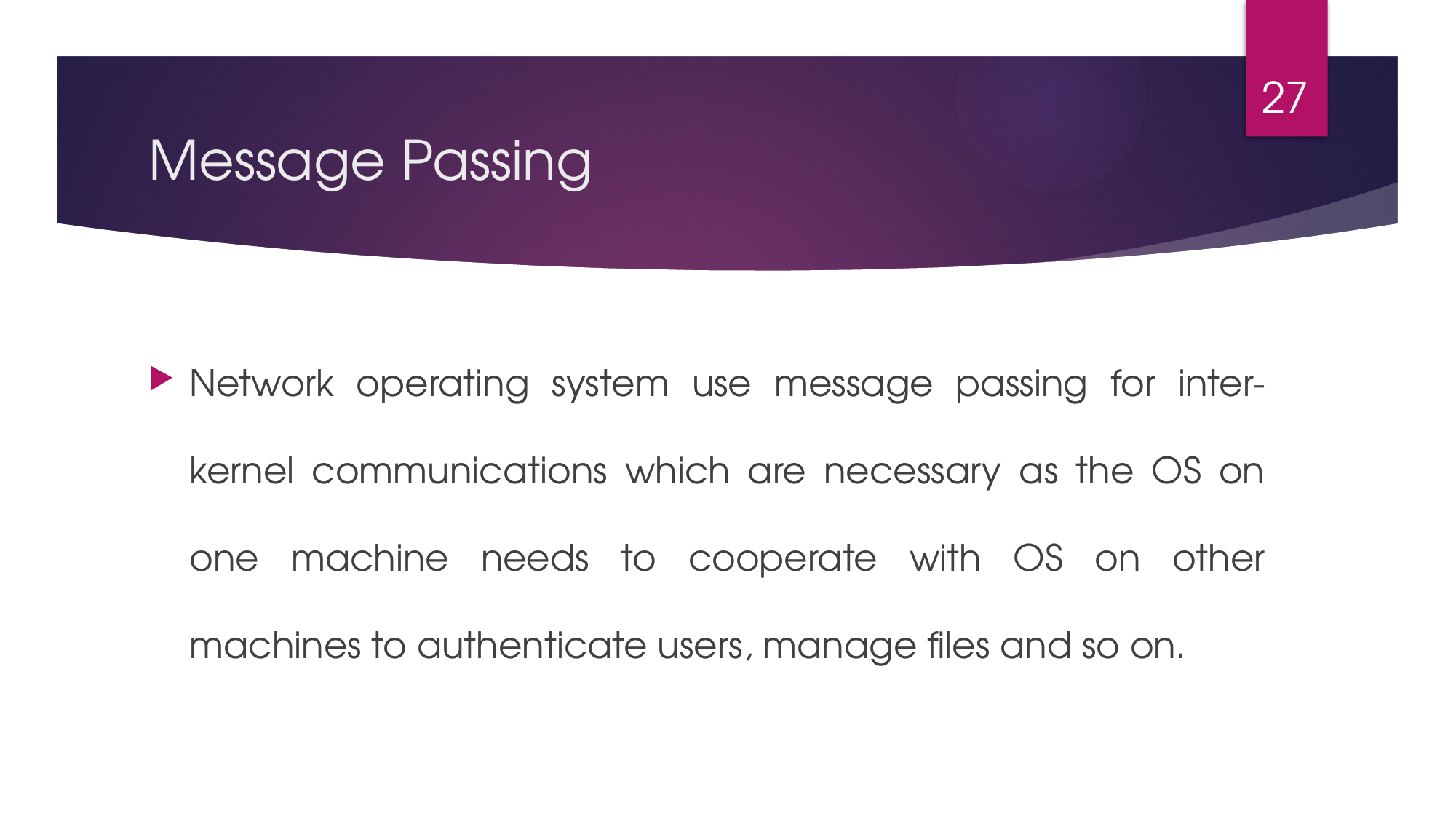

27
# Message Passing
Network operating system use message passing for inter-kernel communications which are necessary as the OS on one machine needs to cooperate with OS on other machines to authenticate users, manage files and so on.